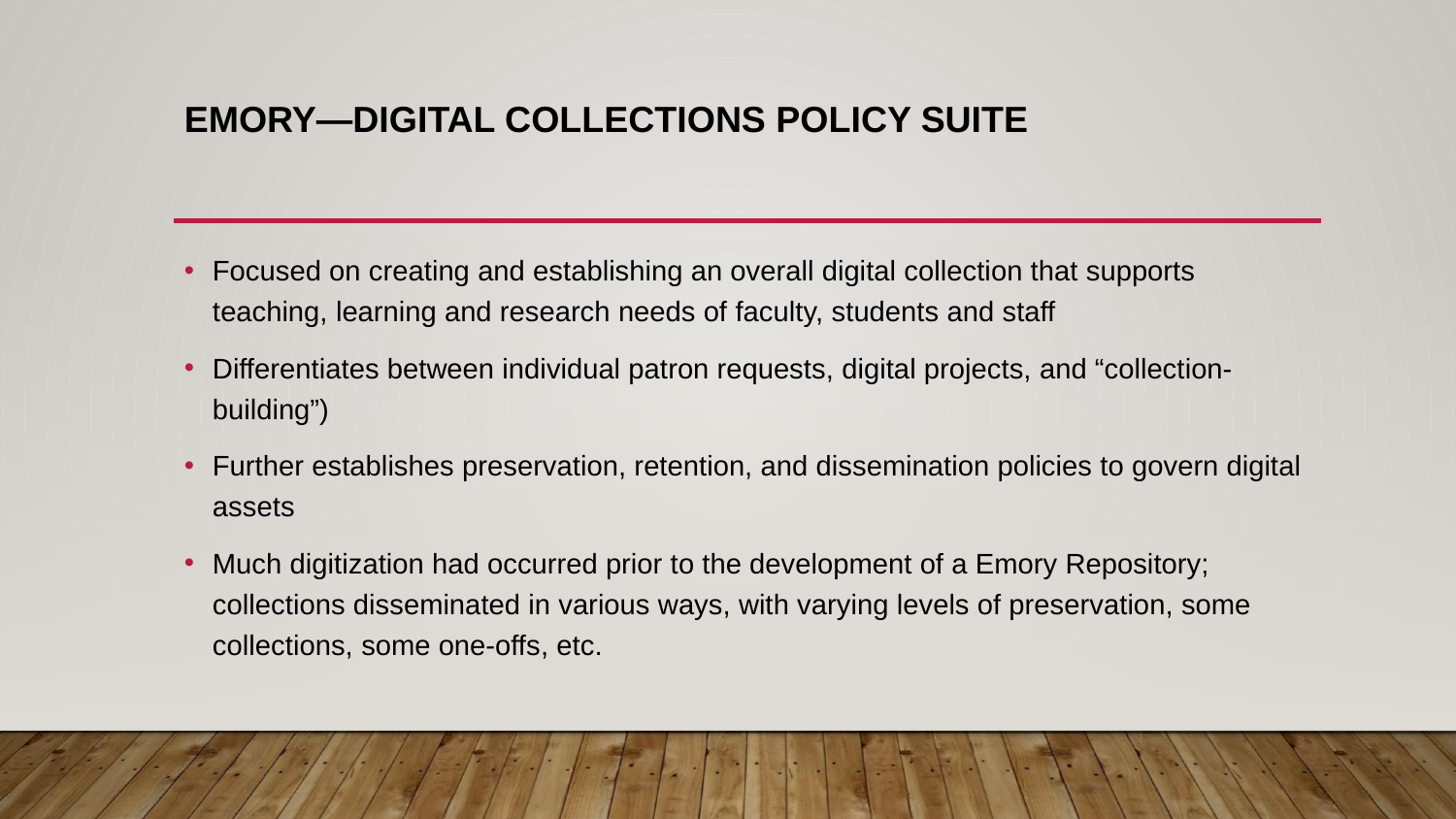

# EMORY—DIGITAL COLLECTIONS POLICY SUITE
Focused on creating and establishing an overall digital collection that supports teaching, learning and research needs of faculty, students and staff
Differentiates between individual patron requests, digital projects, and “collection-building”)
Further establishes preservation, retention, and dissemination policies to govern digital assets
Much digitization had occurred prior to the development of a Emory Repository; collections disseminated in various ways, with varying levels of preservation, some collections, some one-offs, etc.